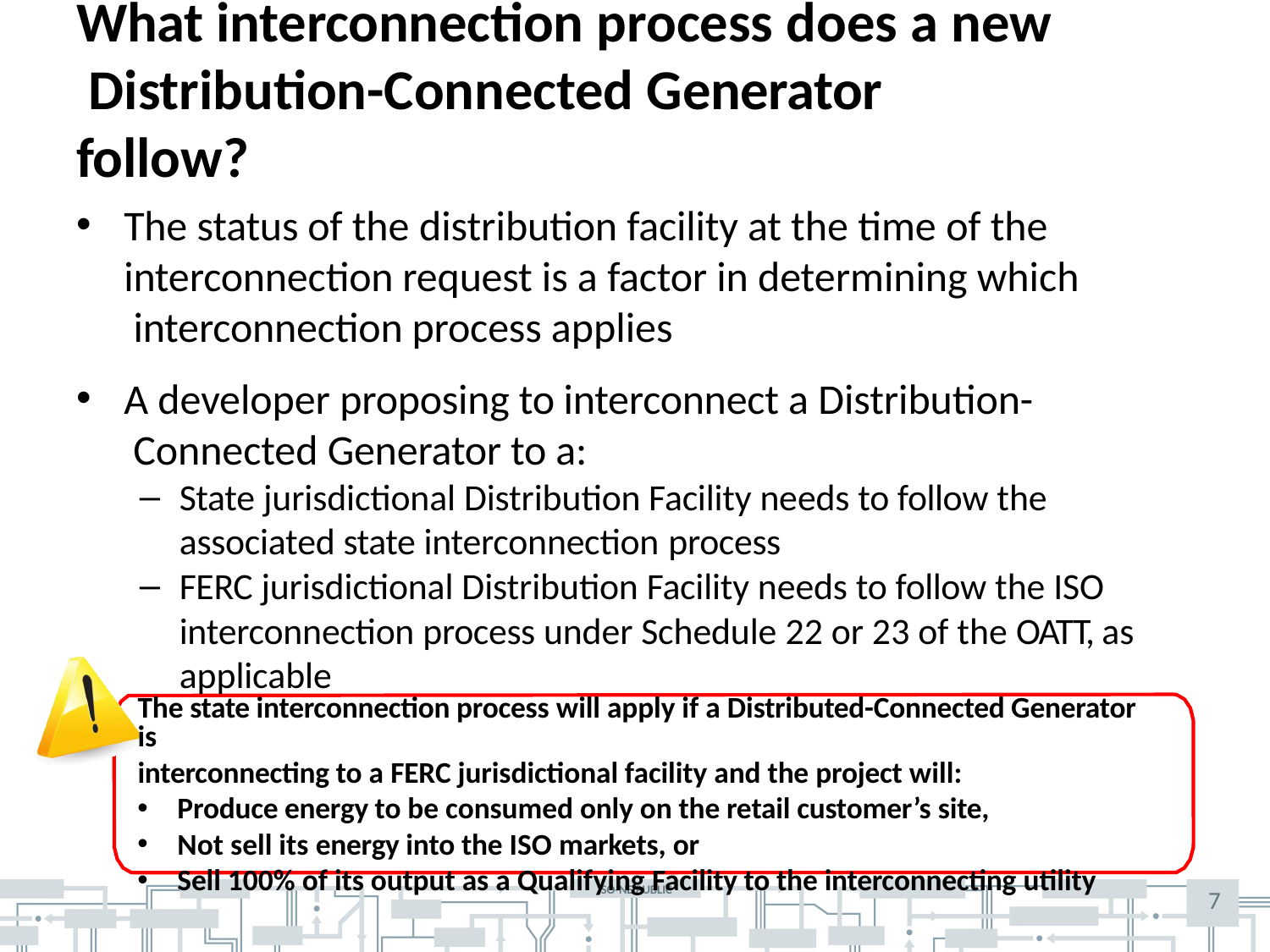

# What interconnection process does a new  Distribution-Connected Generator follow?
The status of the distribution facility at the time of the  interconnection request is a factor in determining which  interconnection process applies
A developer proposing to interconnect a Distribution-  Connected Generator to a:
State jurisdictional Distribution Facility needs to follow the  associated state interconnection process
FERC jurisdictional Distribution Facility needs to follow the ISO  interconnection process under Schedule 22 or 23 of the OATT, as  applicable
The state interconnection process will apply if a Distributed-Connected Generator is
interconnecting to a FERC jurisdictional facility and the project will:
Produce energy to be consumed only on the retail customer’s site,
Not sell its energy into the ISO markets, or
Sell 100% of its output as a Qualifying Facility to the interconnecting utility

7